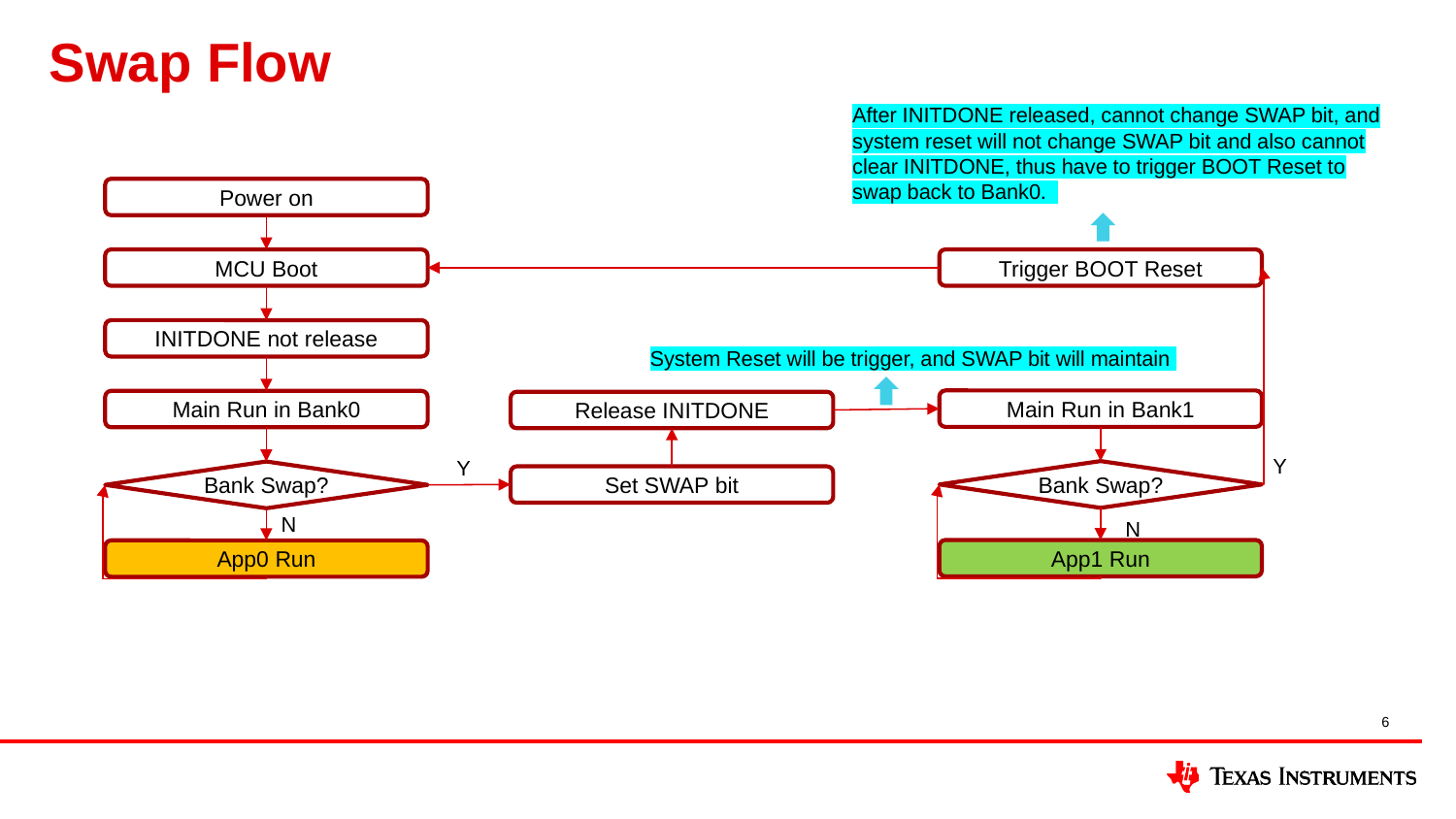

# Swap Flow
After INITDONE released, cannot change SWAP bit, and system reset will not change SWAP bit and also cannot clear INITDONE, thus have to trigger BOOT Reset to swap back to Bank0.
Power on

MCU Boot
Trigger BOOT Reset
INITDONE not release
System Reset will be trigger, and SWAP bit will maintain

Main Run in Bank1
Main Run in Bank0
Release INITDONE
Y
Y
Bank Swap?
Bank Swap?
Set SWAP bit
N
N
App1 Run
App0 Run
6